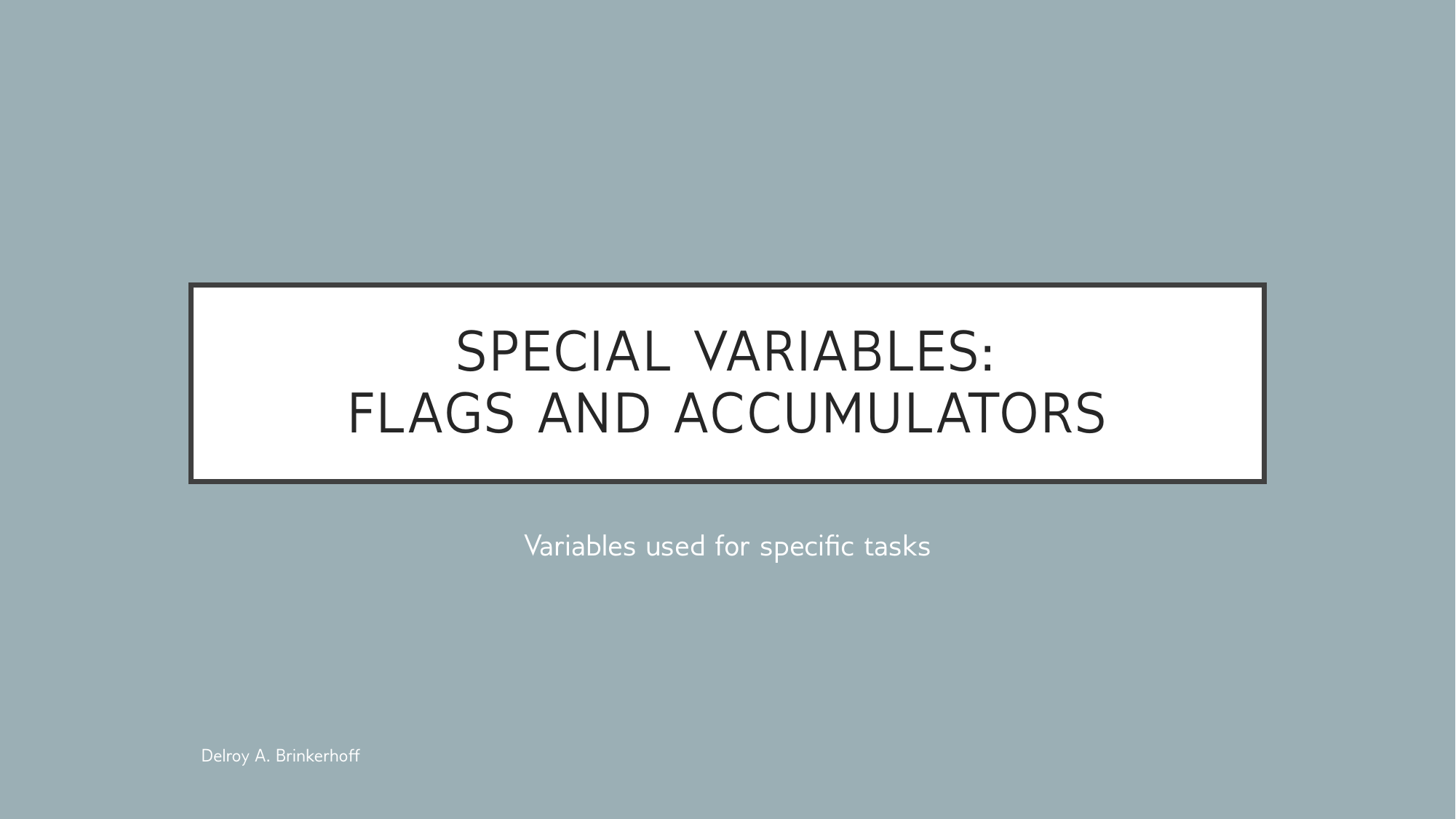

# Special Variables: Flags and Accumulators
Variables used for specific tasks
Delroy A. Brinkerhoff